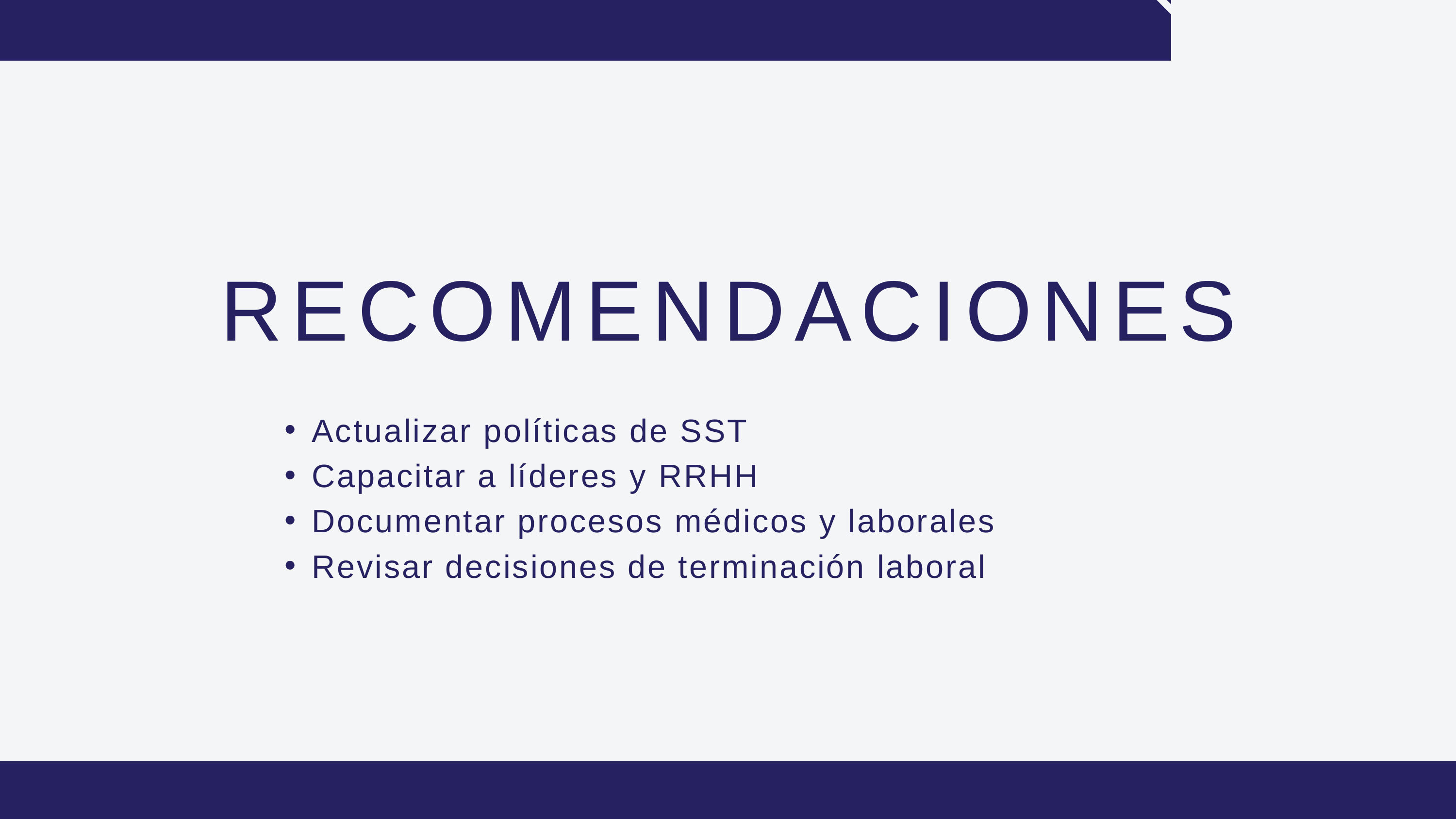

RECOMENDACIONES
Actualizar políticas de SST
Capacitar a líderes y RRHH
Documentar procesos médicos y laborales
Revisar decisiones de terminación laboral